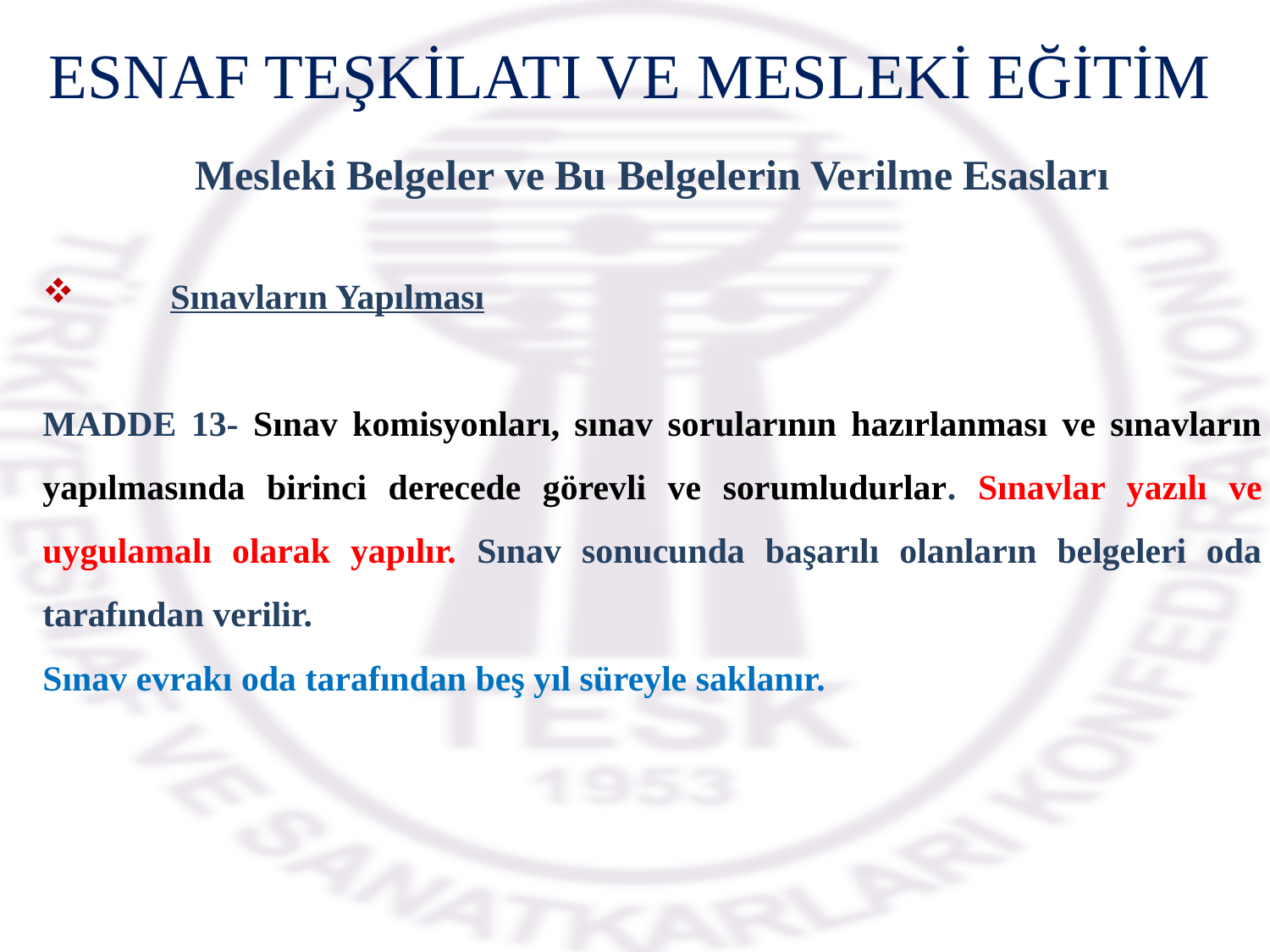

ESNAF TEŞKİLATI VE MESLEKİ EĞİTİM
Mesleki Belgeler ve Bu Belgelerin Verilme Esasları

 Sınavların Yapılması

MADDE 13- Sınav komisyonları, sınav sorularının hazırlanması ve sınavların yapılmasında birinci derecede görevli ve sorumludurlar. Sınavlar yazılı ve uygulamalı olarak yapılır. Sınav sonucunda başarılı olanların belgeleri oda tarafından verilir.
Sınav evrakı oda tarafından beş yıl süreyle saklanır.